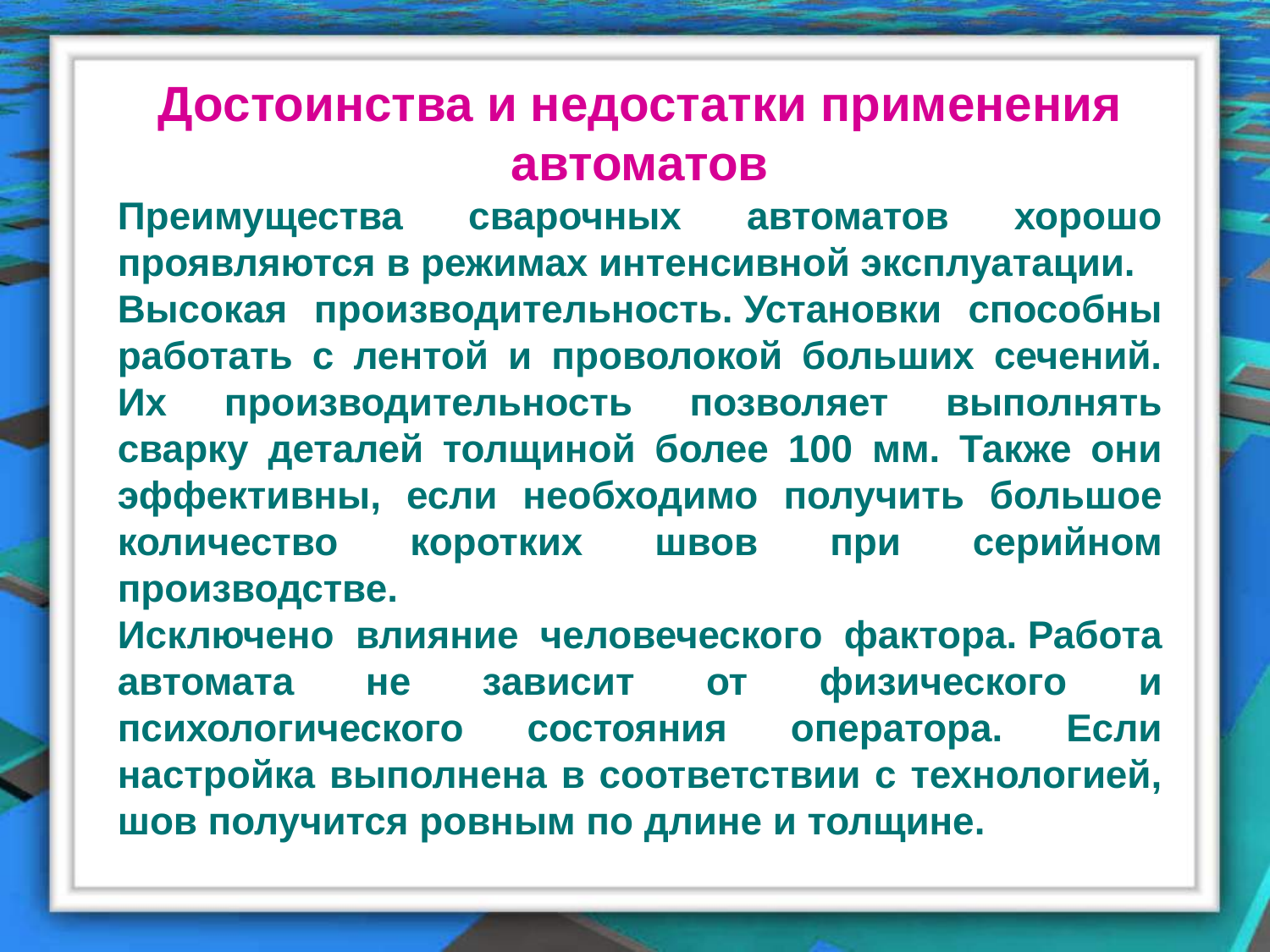

Достоинства и недостатки применения автоматов
Преимущества сварочных автоматов хорошо проявляются в режимах интенсивной эксплуатации.
Высокая производительность. Установки способны работать с лентой и проволокой больших сечений. Их производительность позволяет выполнять сварку деталей толщиной более 100 мм. Также они эффективны, если необходимо получить большое количество коротких швов при серийном производстве.
Исключено влияние человеческого фактора. Работа автомата не зависит от физического и психологического состояния оператора. Если настройка выполнена в соответствии с технологией, шов получится ровным по длине и толщине.